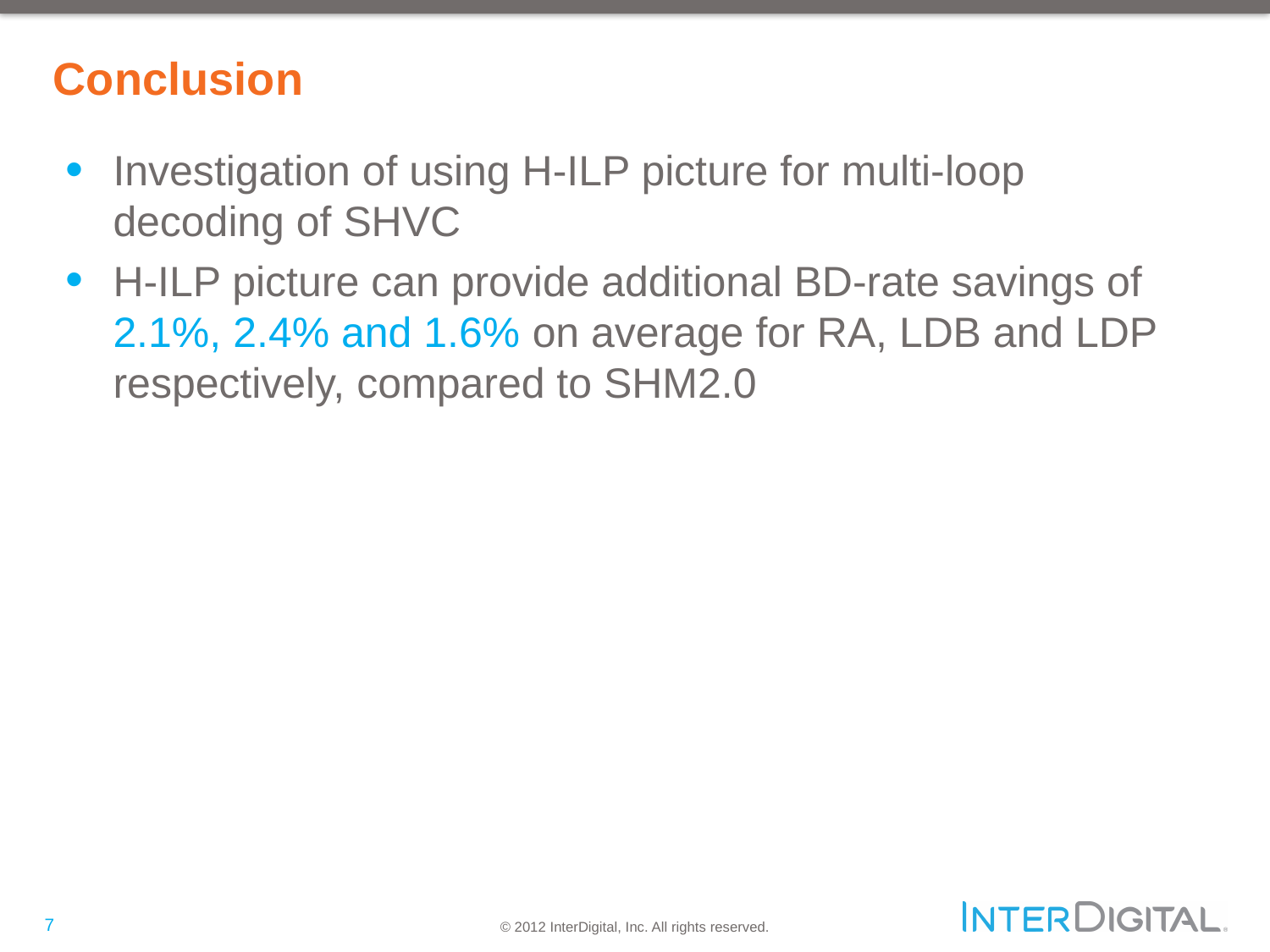

# Conclusion
Investigation of using H-ILP picture for multi-loop decoding of SHVC
H-ILP picture can provide additional BD-rate savings of 2.1%, 2.4% and 1.6% on average for RA, LDB and LDP respectively, compared to SHM2.0